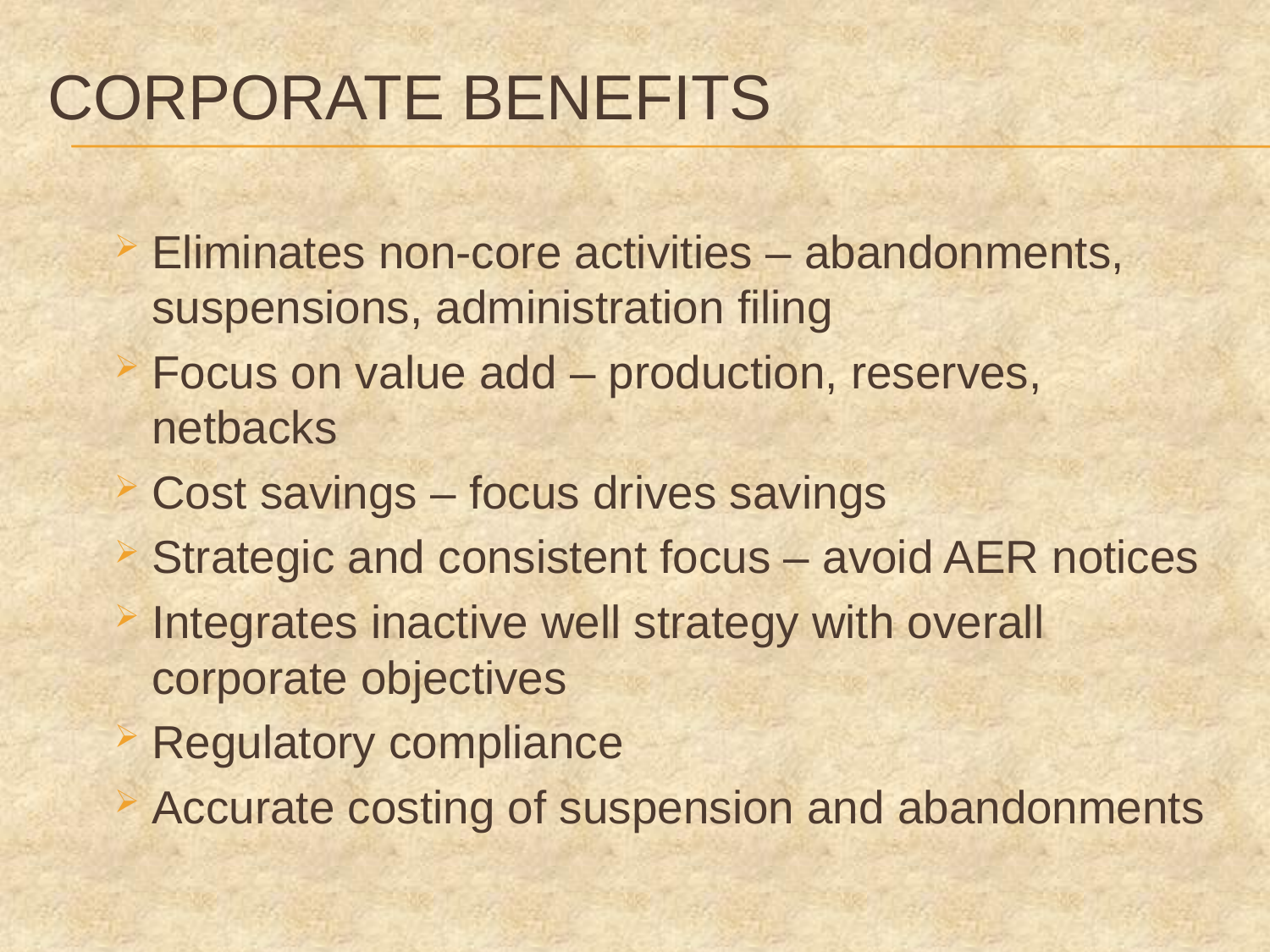

# Corporate benefits
Eliminates non-core activities – abandonments, suspensions, administration filing
Focus on value add – production, reserves, netbacks
Cost savings – focus drives savings
Strategic and consistent focus – avoid AER notices
Integrates inactive well strategy with overall corporate objectives
Regulatory compliance
Accurate costing of suspension and abandonments